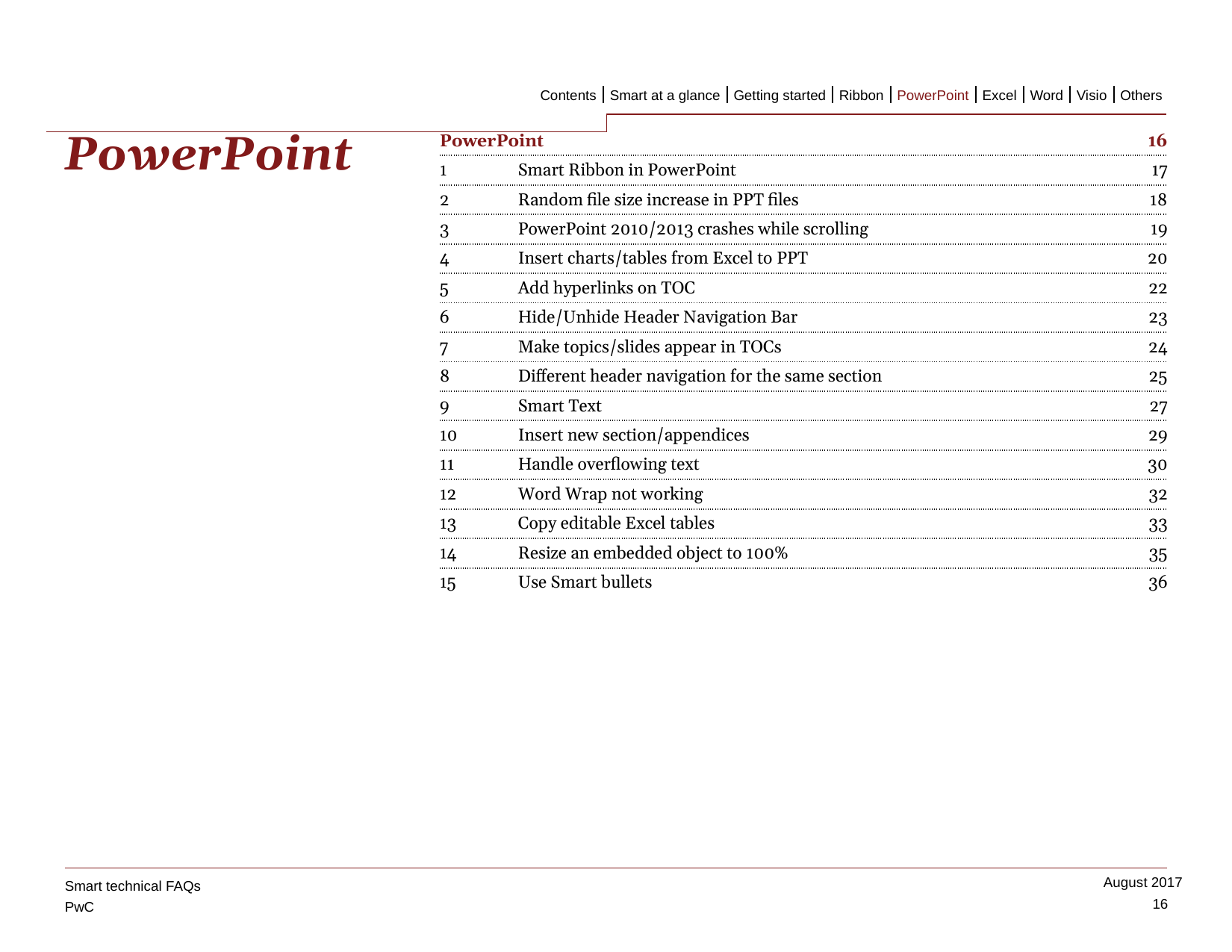

-1 PowerPoint
Contents
Smart at a glance
Getting started
Ribbon
PowerPoint
Excel
Word
Visio
Others
# PowerPoint
| PowerPoint | 16 |
| --- | --- |
| 1 Smart Ribbon in PowerPoint | 17 |
| 2 Random file size increase in PPT files | 18 |
| 3 PowerPoint 2010/2013 crashes while scrolling | 19 |
| 4 Insert charts/tables from Excel to PPT | 20 |
| 5 Add hyperlinks on TOC | 22 |
| 6 Hide/Unhide Header Navigation Bar | 23 |
| 7 Make topics/slides appear in TOCs | 24 |
| 8 Different header navigation for the same section | 25 |
| 9 Smart Text | 27 |
| 10 Insert new section/appendices | 29 |
| 11 Handle overflowing text | 30 |
| 12 Word Wrap not working | 32 |
| 13 Copy editable Excel tables | 33 |
| 14 Resize an embedded object to 100% | 35 |
| 15 Use Smart bullets | 36 |

Smart technical FAQs
16